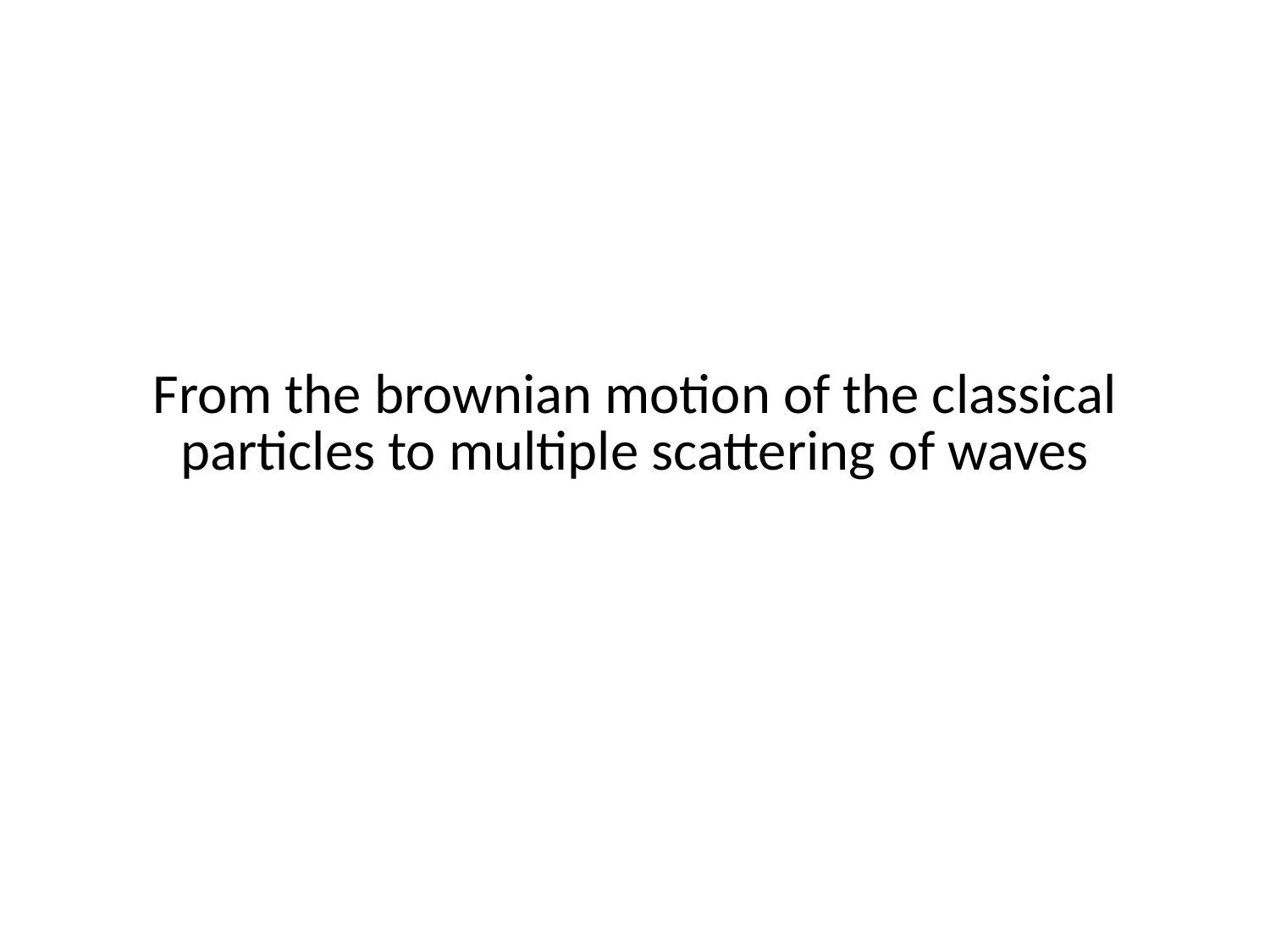

# From the brownian motion of the classical particles to multiple scattering of waves